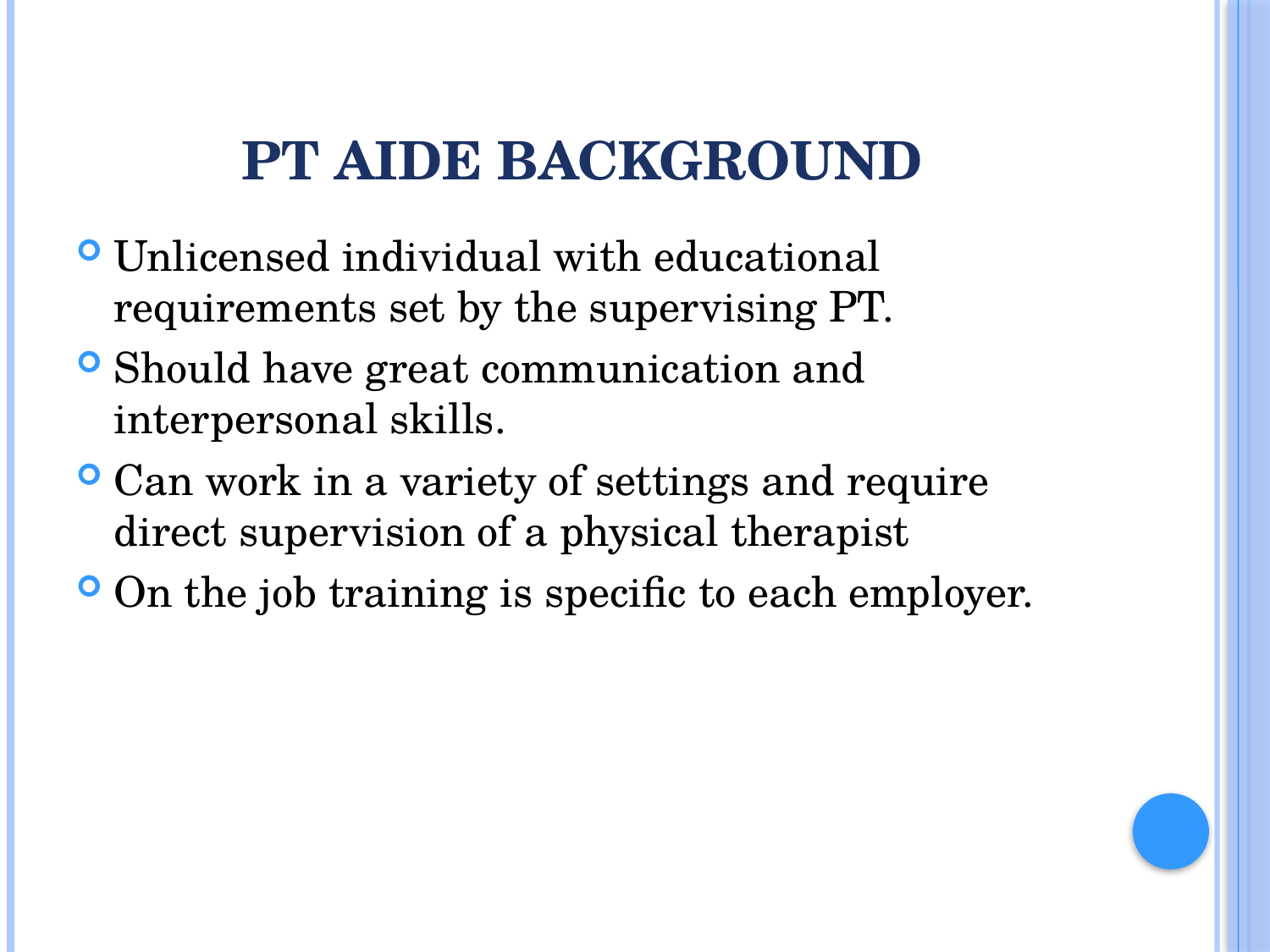

# PT Aide Background
Unlicensed individual with educational requirements set by the supervising PT.
Should have great communication and interpersonal skills.
Can work in a variety of settings and require direct supervision of a physical therapist
On the job training is specific to each employer.